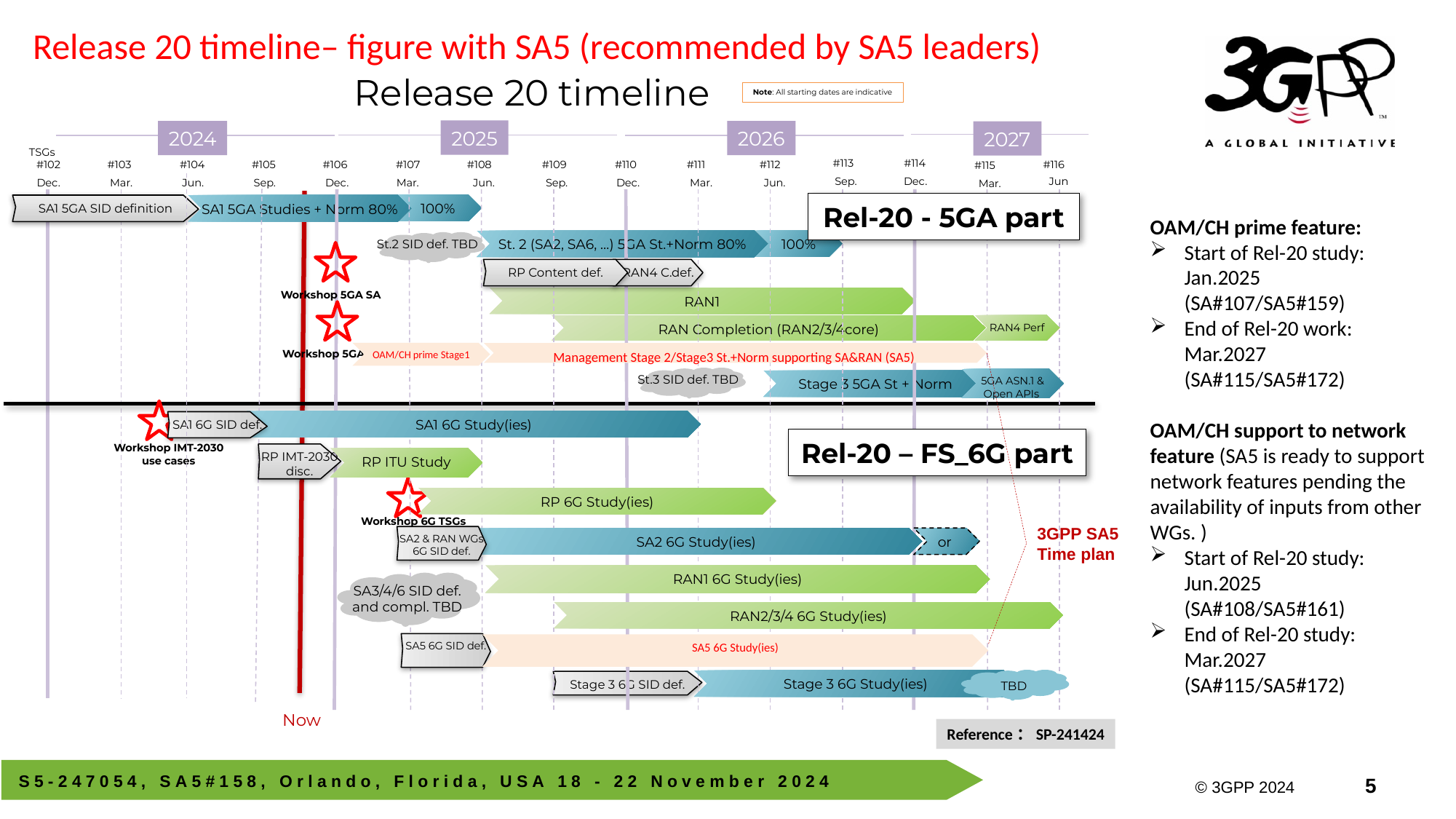

Release 20 timeline– figure with SA5 (recommended by SA5 leaders)
Release 20 timeline
Note: All starting dates are indicative
2025
2024
2026
2027
TSGs
#113
Sep.
#114
Dec.
#102
Dec.
#103
Mar.
#104
Jun.
#105
Sep.
#106
Dec.
#107
Mar.
#108
Jun.
#109
Sep.
#110
Dec.
#111
Mar.
#112
Jun.
#116
#115
Jun
Mar.
Rel-20 - 5GA part
100%
SA1 5GA Studies + Norm 80%
SA1 5GA SID definition
OAM/CH prime feature:
Start of Rel-20 study: Jan.2025 (SA#107/SA5#159)
End of Rel-20 work: Mar.2027 (SA#115/SA5#172)

OAM/CH support to network feature (SA5 is ready to support network features pending the availability of inputs from other WGs. )
Start of Rel-20 study: Jun.2025 (SA#108/SA5#161)
End of Rel-20 study: Mar.2027 (SA#115/SA5#172)
100%
St. 2 (SA2, SA6, …) 5GA St.+Norm 80%
St.2 SID def. TBD

RP Content def.
RAN4 C.def.
Workshop 5GA SA
RAN1

RAN4 Perf
RAN Completion (RAN2/3/4core)
Workshop 5GA RAN
OAM/CH prime Stage1
Management Stage 2/Stage3 St.+Norm supporting SA&RAN (SA5)
St.3 SID def. TBD

5GA ASN.1 & Open APIs
Stage 3 5GA St + Norm

SA1 6G Study(ies)
SA1 6G SID def.
Rel-20 – FS_6G part
Workshop IMT-2030 use cases
RP IMT-2030 disc.
RP ITU Study

RP 6G Study(ies)
Workshop 6G TSGs
3GPP SA5
Time plan
SA2 & RAN WGs 6G SID def.
SA2 6G Study(ies)
or
RAN1 6G Study(ies)

SA3/4/6 SID def. and compl. TBD
RAN2/3/4 6G Study(ies)
SA5 6G SID def.
SA5 6G Study(ies)

Stage 3 6G Study(ies)
Stage 3 6G SID def.
TBD
Now
Reference：SP-241424